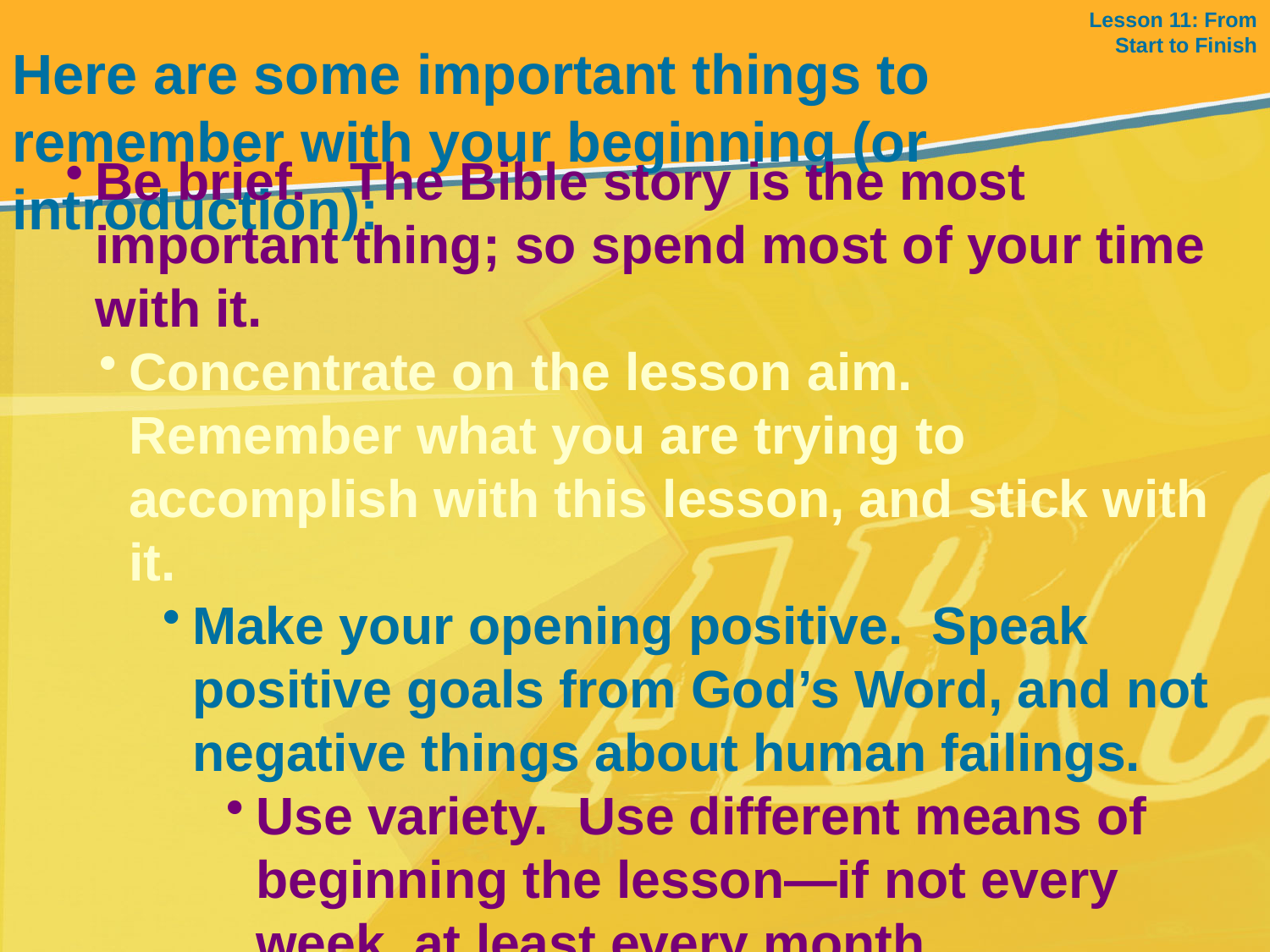

Lesson 11: From Start to Finish
Here are some important things to remember with your beginning (or introduction):
Be brief.   The Bible story is the most important thing; so spend most of your time with it.
Concentrate on the lesson aim.  Remember what you are trying to accomplish with this lesson, and stick with it.
Make your opening positive.  Speak positive goals from God’s Word, and not negative things about human failings.
Use variety.  Use different means of beginning the lesson—if not every week, at least every month.